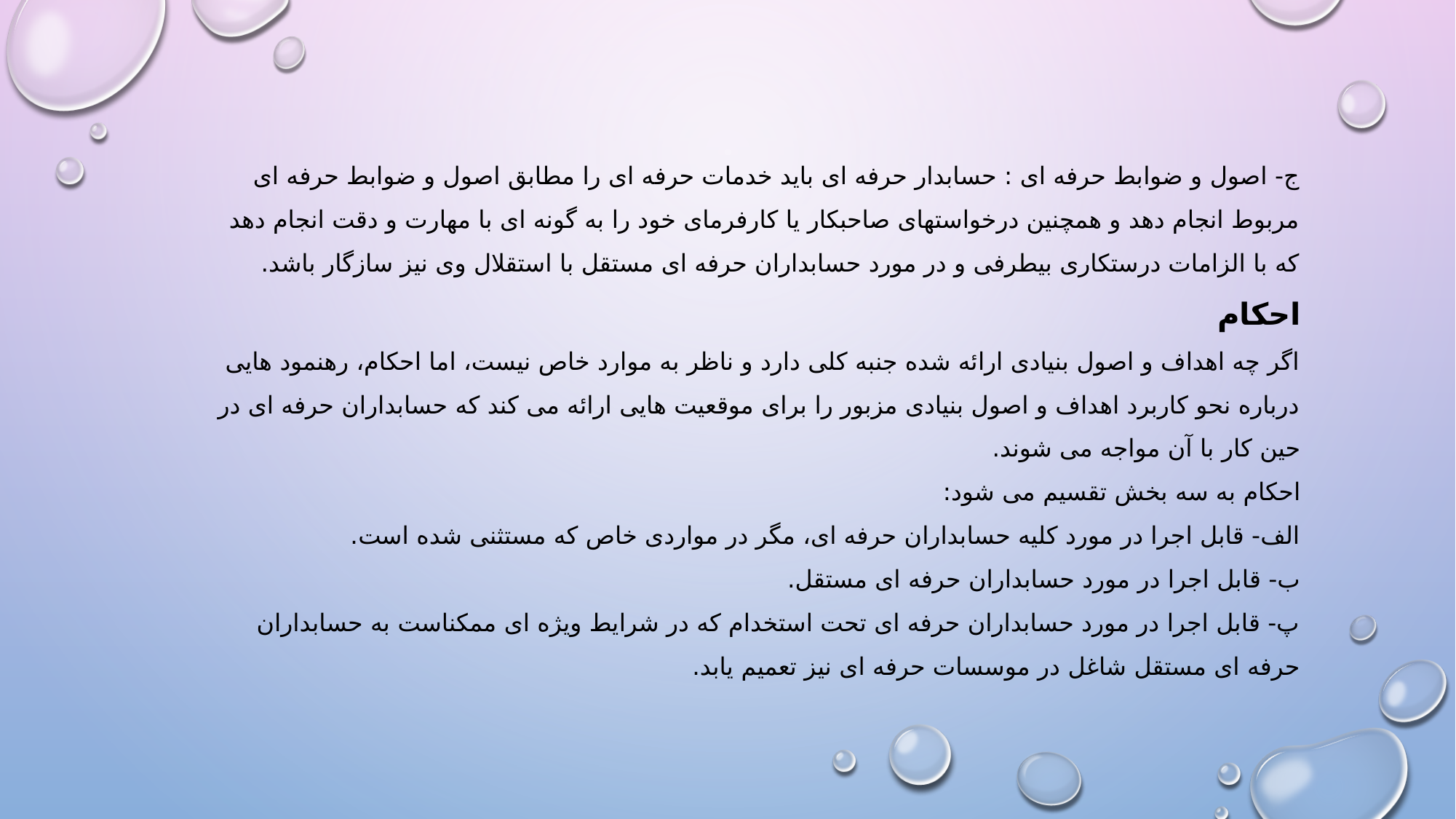

# ج- اصول و ضوابط حرفه ای : حسابدار حرفه ای باید خدمات حرفه ای را مطابق اصول و ضوابط حرفه ای مربوط انجام دهد و همچنین درخواستهای صاحبکار یا کارفرمای خود را به گونه ای با مهارت و دقت انجام دهد که با الزامات درستکاری بیطرفی و در مورد حسابداران حرفه ای مستقل با استقلال وی نیز سازگار باشد. احکام اگر چه اهداف و اصول بنیادی ارائه شده جنبه کلی دارد و ناظر به موارد خاص نیست، اما احکام، رهنمود هایی درباره نحو کاربرد اهداف و اصول بنیادی مزبور را برای موقعیت هایی ارائه می کند که حسابداران حرفه ای در حین کار با آن مواجه می شوند. احکام به سه بخش تقسیم می شود: الف- قابل اجرا در مورد کلیه حسابداران حرفه ای، مگر در مواردی خاص که مستثنی شده است. ب- قابل اجرا در مورد حسابداران حرفه ای مستقل. پ- قابل اجرا در مورد حسابداران حرفه ای تحت استخدام که در شرایط ویژه ای ممکناست به حسابداران حرفه ای مستقل شاغل در موسسات حرفه ای نیز تعمیم یابد.